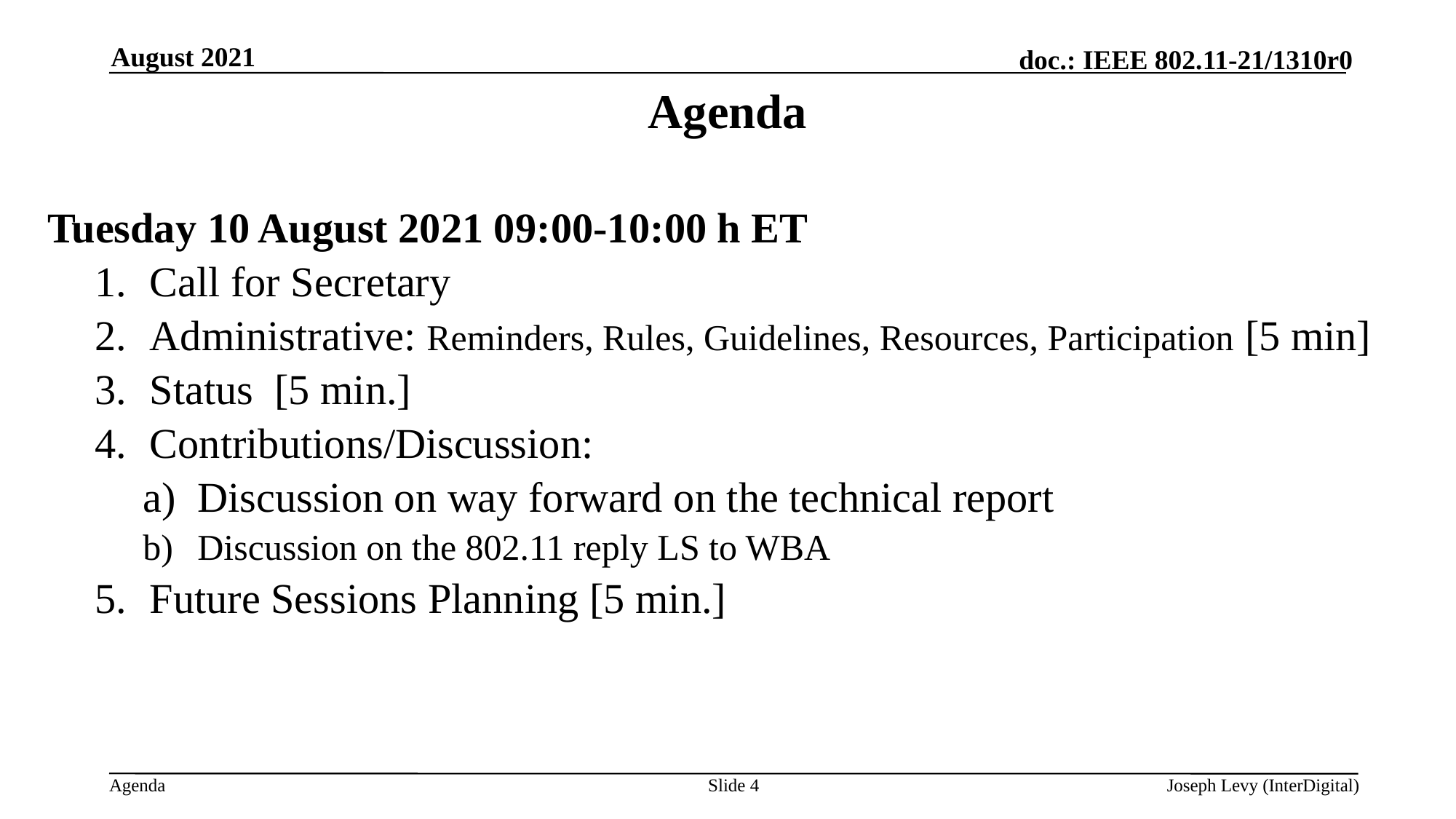

August 2021
# Agenda
Tuesday 10 August 2021 09:00-10:00 h ET
Call for Secretary
Administrative: Reminders, Rules, Guidelines, Resources, Participation [5 min]
Status  [5 min.]
Contributions/Discussion:
Discussion on way forward on the technical report
Discussion on the 802.11 reply LS to WBA
Future Sessions Planning [5 min.]

Slide 4
Joseph Levy (InterDigital)